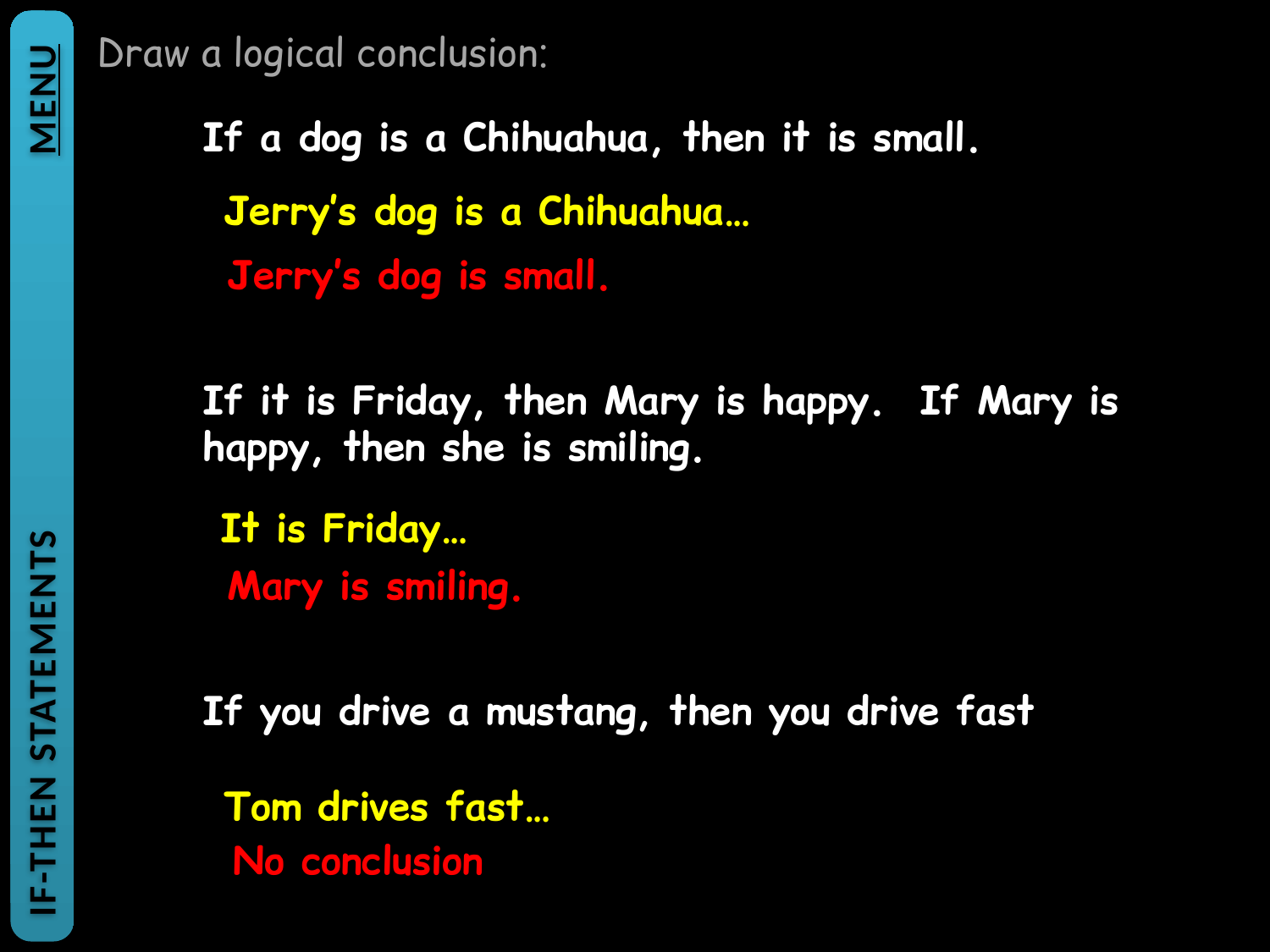

Draw a logical conclusion:
If a dog is a Chihuahua, then it is small.

If it is Friday, then Mary is happy.  If Mary is happy, then she is smiling.

If you drive a mustang, then you drive fast
Jerry’s dog is a Chihuahua…
Jerry’s dog is small.
IF-THEN STATEMENTS			MENU
It is Friday…
Mary is smiling.
Tom drives fast…
No conclusion